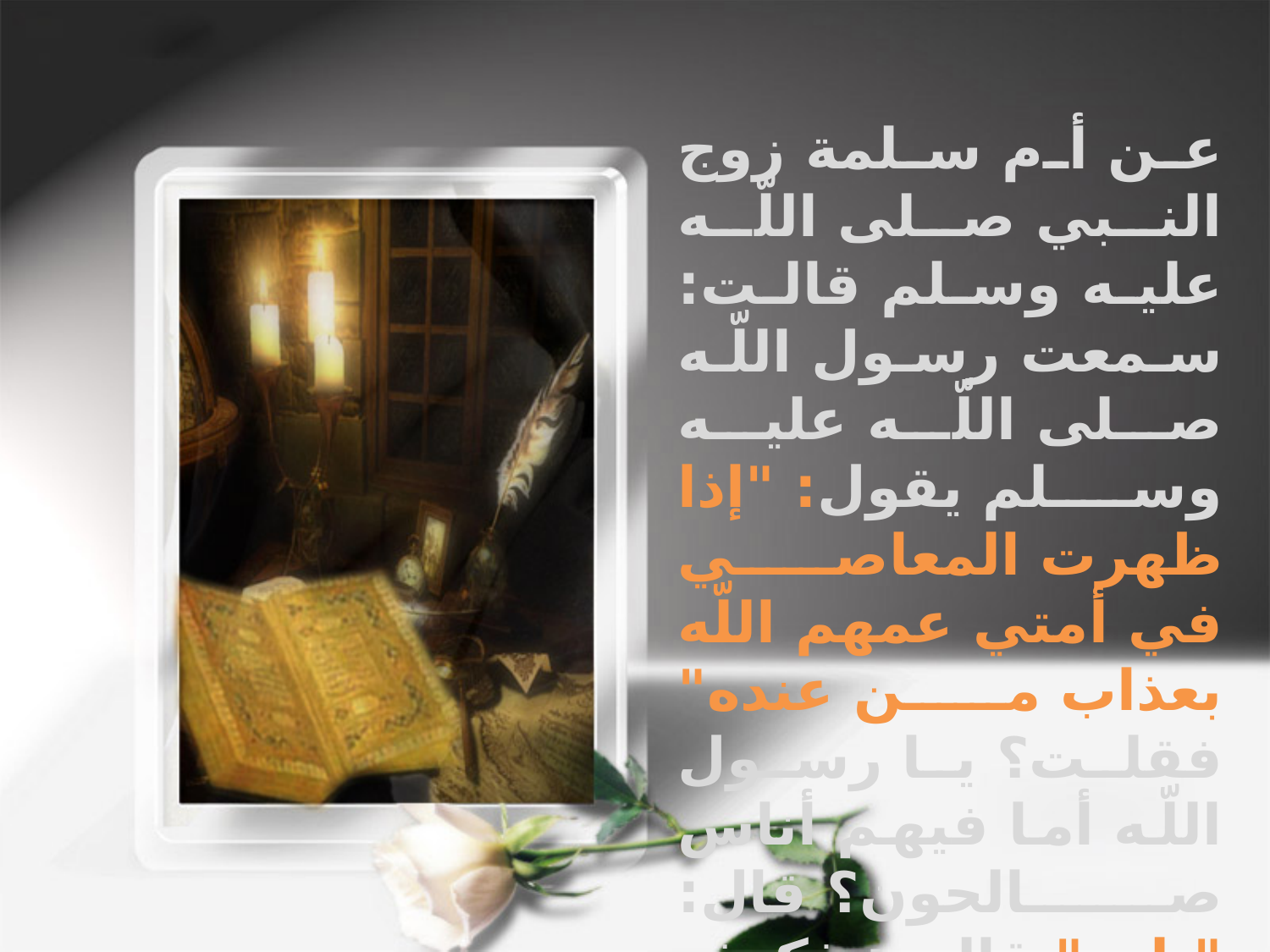

عن أم سلمة زوج النبي صلى اللّه عليه وسلم قالت: سمعت رسول اللّه صلى اللّه عليه وسلم يقول: "إذا ظهرت المعاصي في أمتي عمهم اللّه بعذاب من عنده" فقلت؟ يا رسول اللّه أما فيهم أناس صالحون؟ قال: "بلى" قالت: فكيف يصنع أولئك؟ قال: "يصيبهم ما أصاب الناس ثم يصيرون إلى مغفرة من اللّه ورضوان" رواه الإمام أحمد.
ـ هذا ما سيؤول إليه حالنا , ربنا لا تؤاخذ الصالحين  بما فعل العاصين .